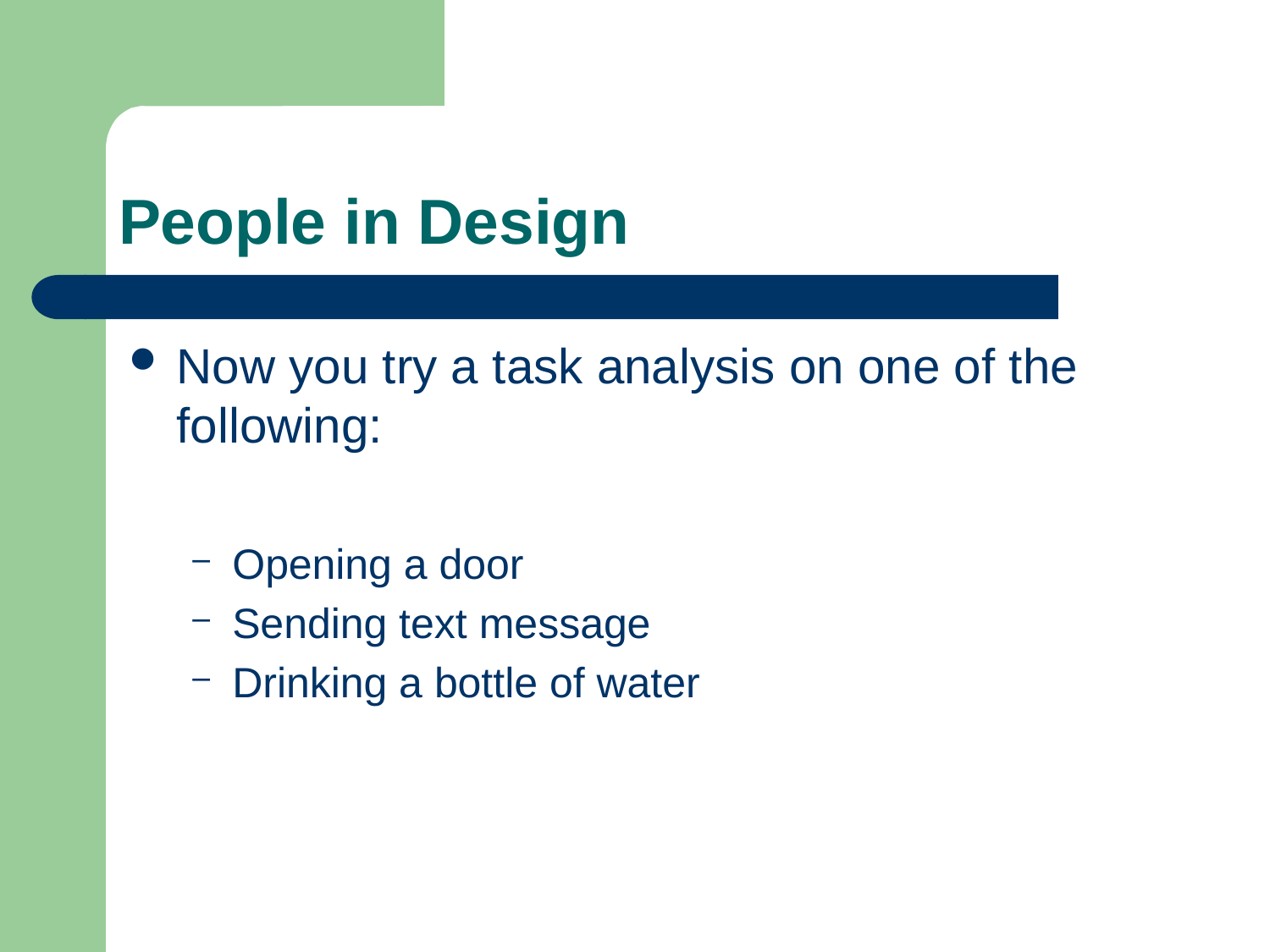

# People in Design
Now you try a task analysis on one of the following:

Opening a door
Sending text message
Drinking a bottle of water